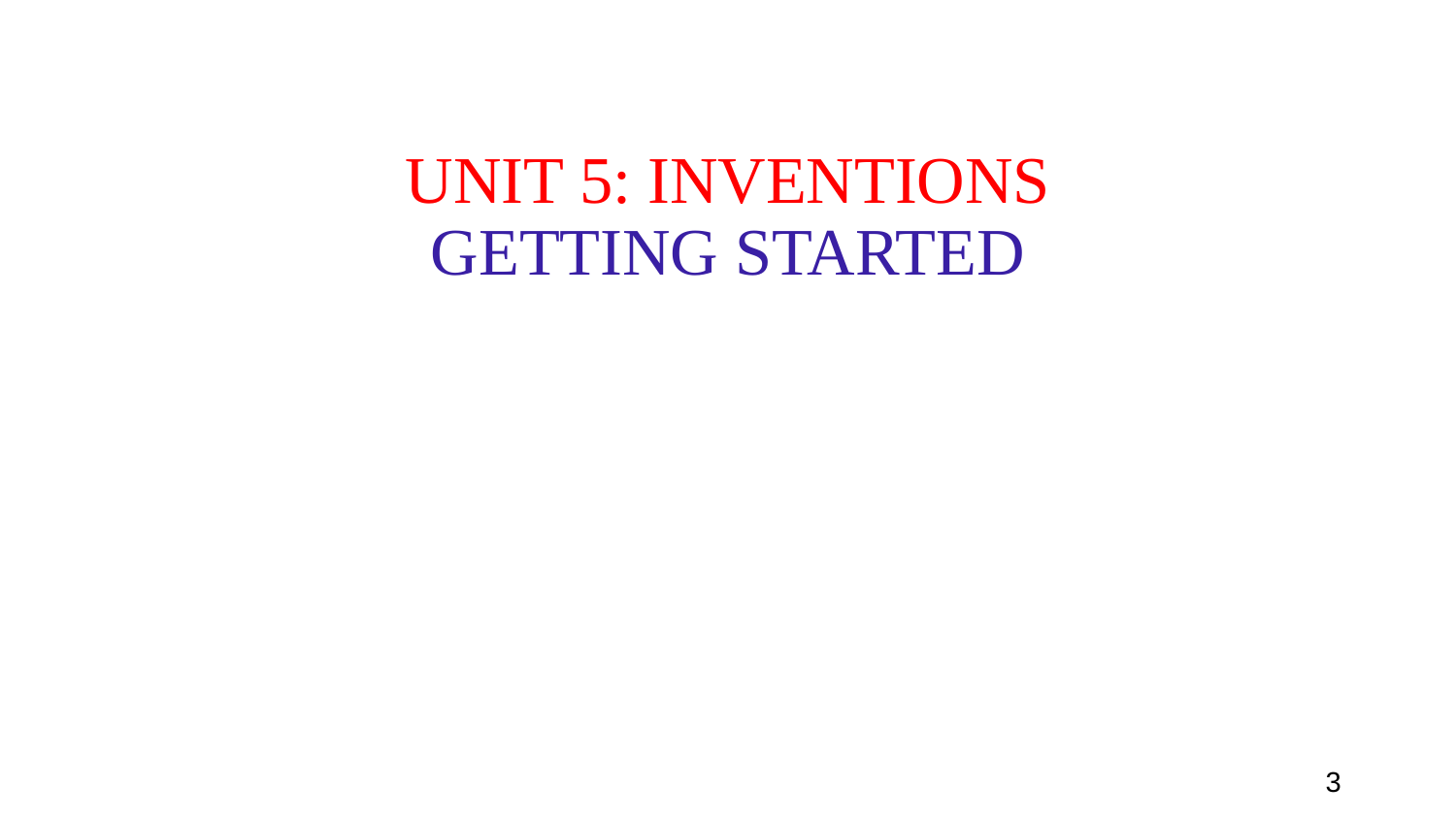

# UNIT 5: INVENTIONS GETTING STARTED
3